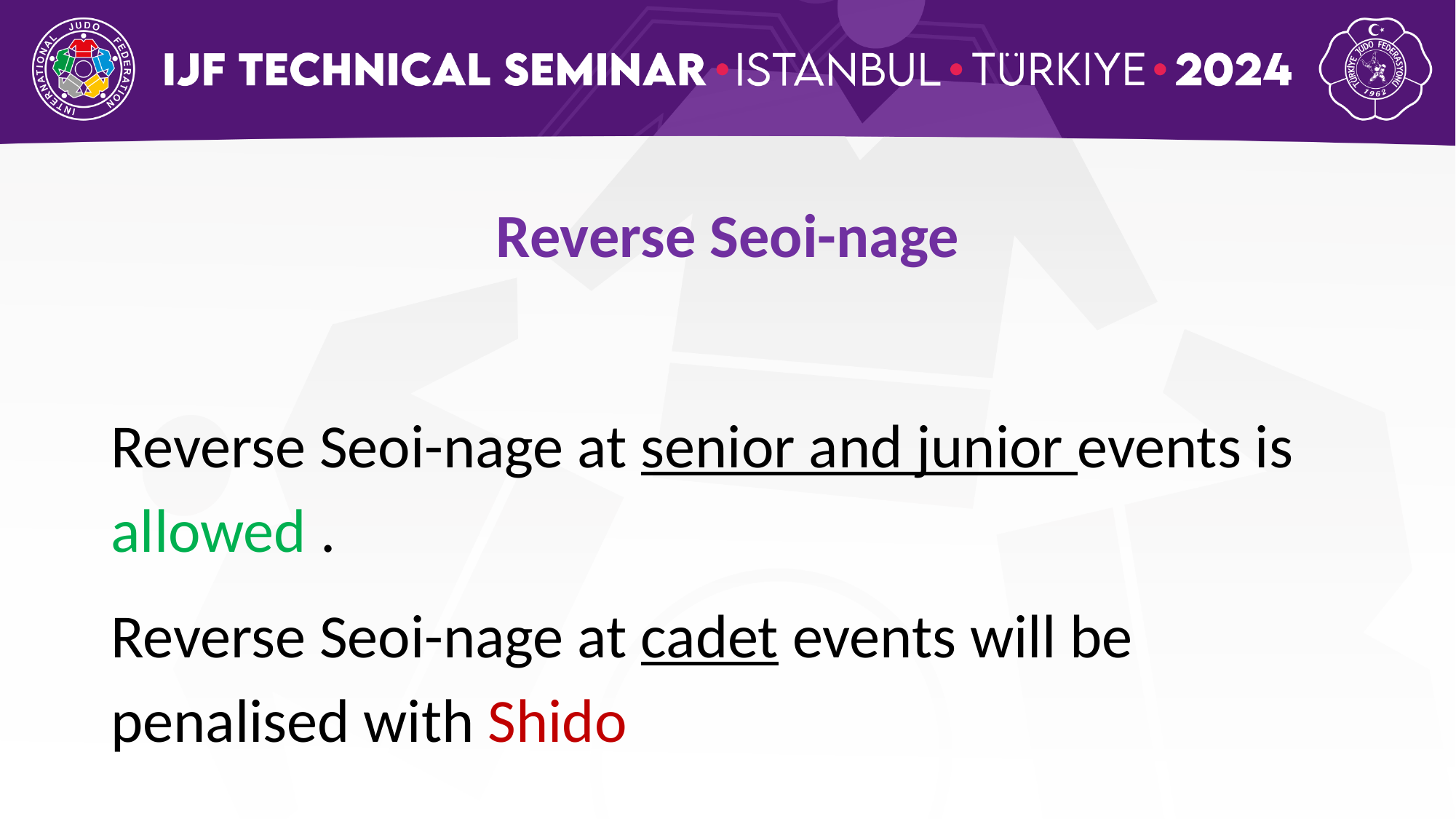

Reverse Seoi-nage

Reverse Seoi-nage at senior and junior events is allowed .
Reverse Seoi-nage at cadet events will be penalised with Shido